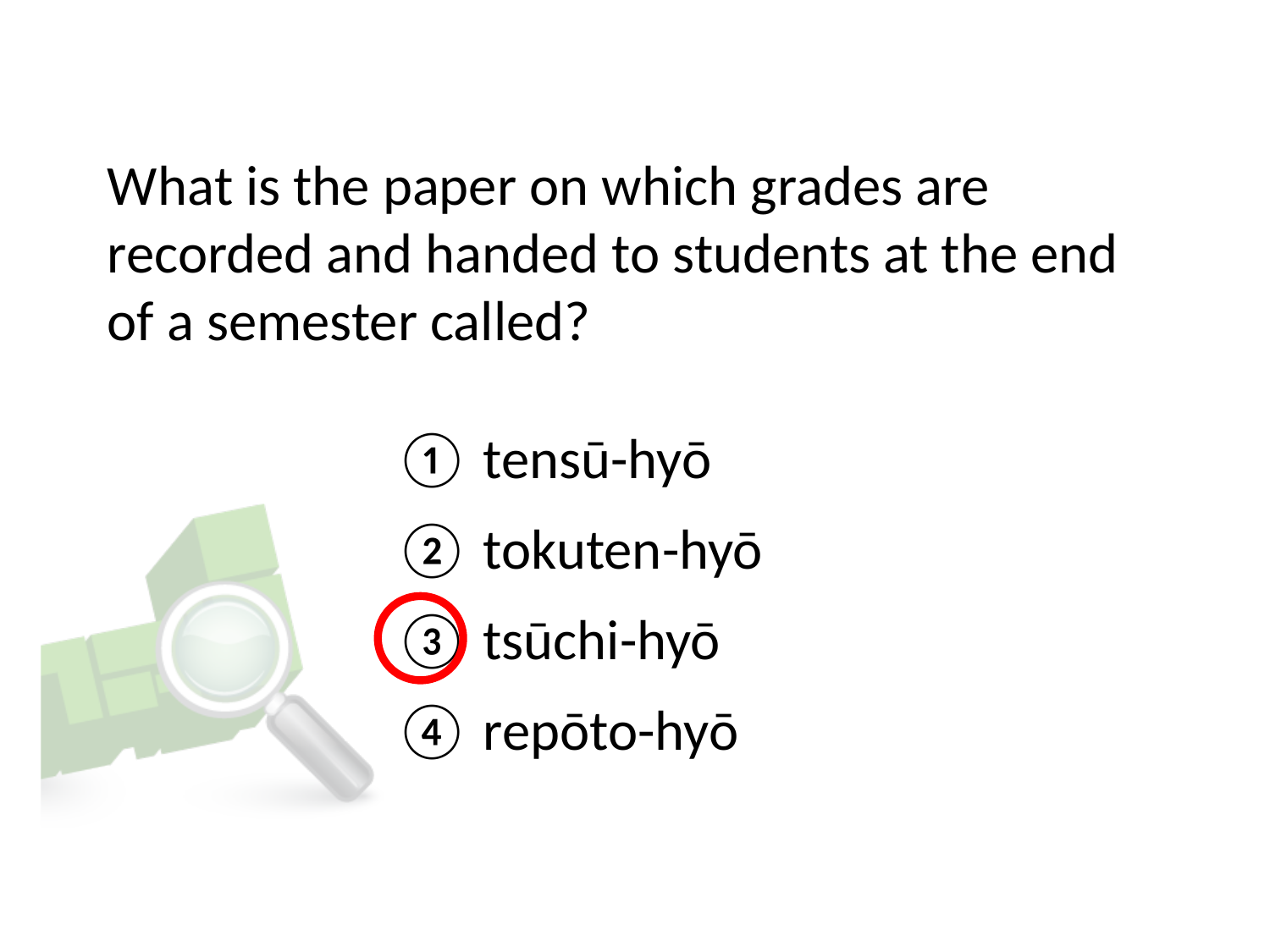

# What is the paper on which grades are recorded and handed to students at the end of a semester called?
① tensū-hyō
② tokuten-hyō
③ tsūchi-hyō
④ repōto-hyō